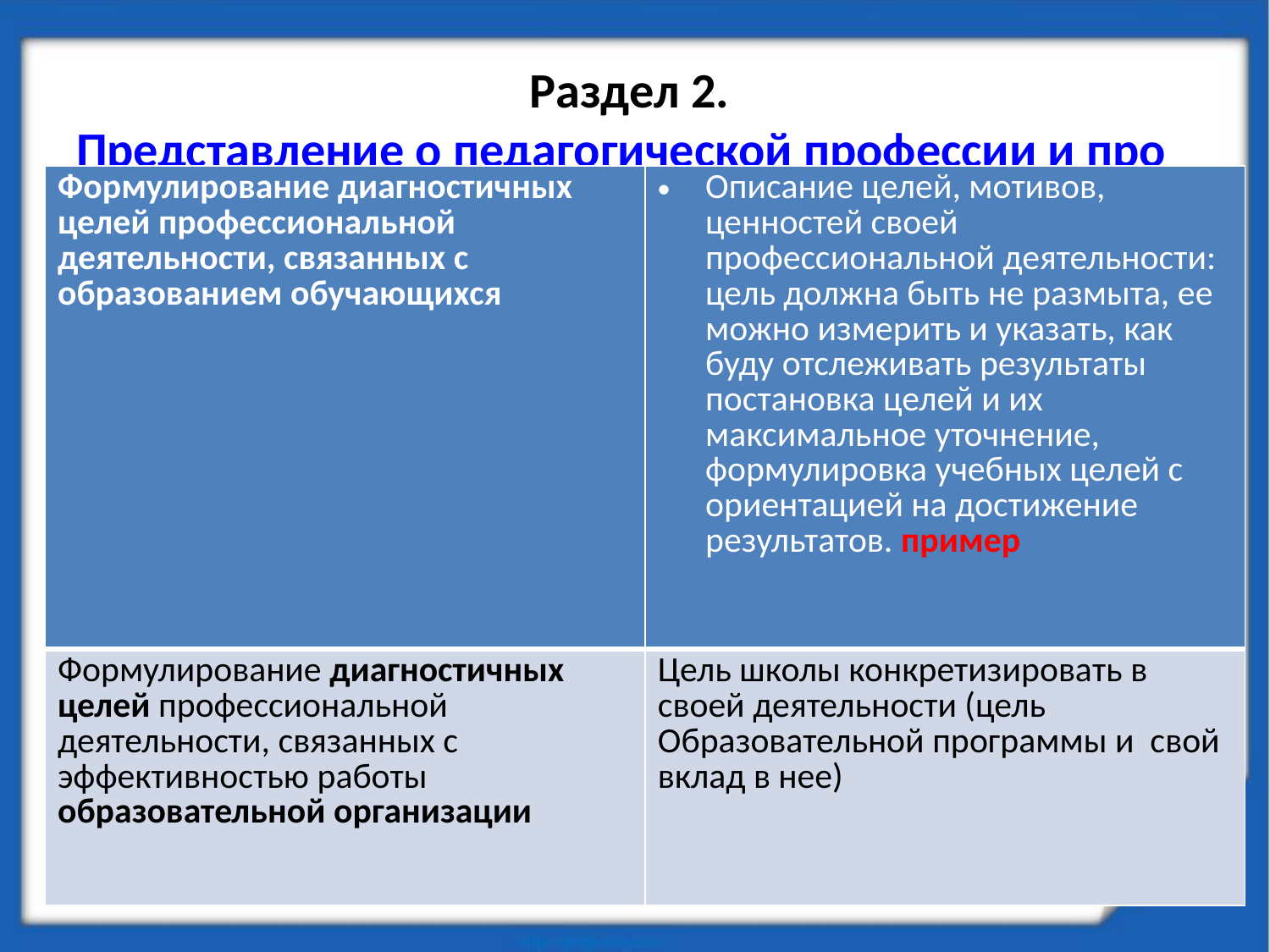

# Раздел 2. Представление о педагогической профессии и профессиональной миссии
| Формулирование диагностичных целей профессиональной деятельности, связанных с образованием обучающихся | Описание целей, мотивов, ценностей своей профессиональной деятельности: цель должна быть не размыта, ее можно измерить и указать, как буду отслеживать результаты постановка целей и их максимальное уточнение, формулировка учебных целей с ориентацией на достижение результатов. пример |
| --- | --- |
| Формулирование диагностичных целей профессиональной деятельности, связанных с эффективностью работы образовательной организации | Цель школы конкретизировать в своей деятельности (цель Образовательной программы и свой вклад в нее) |